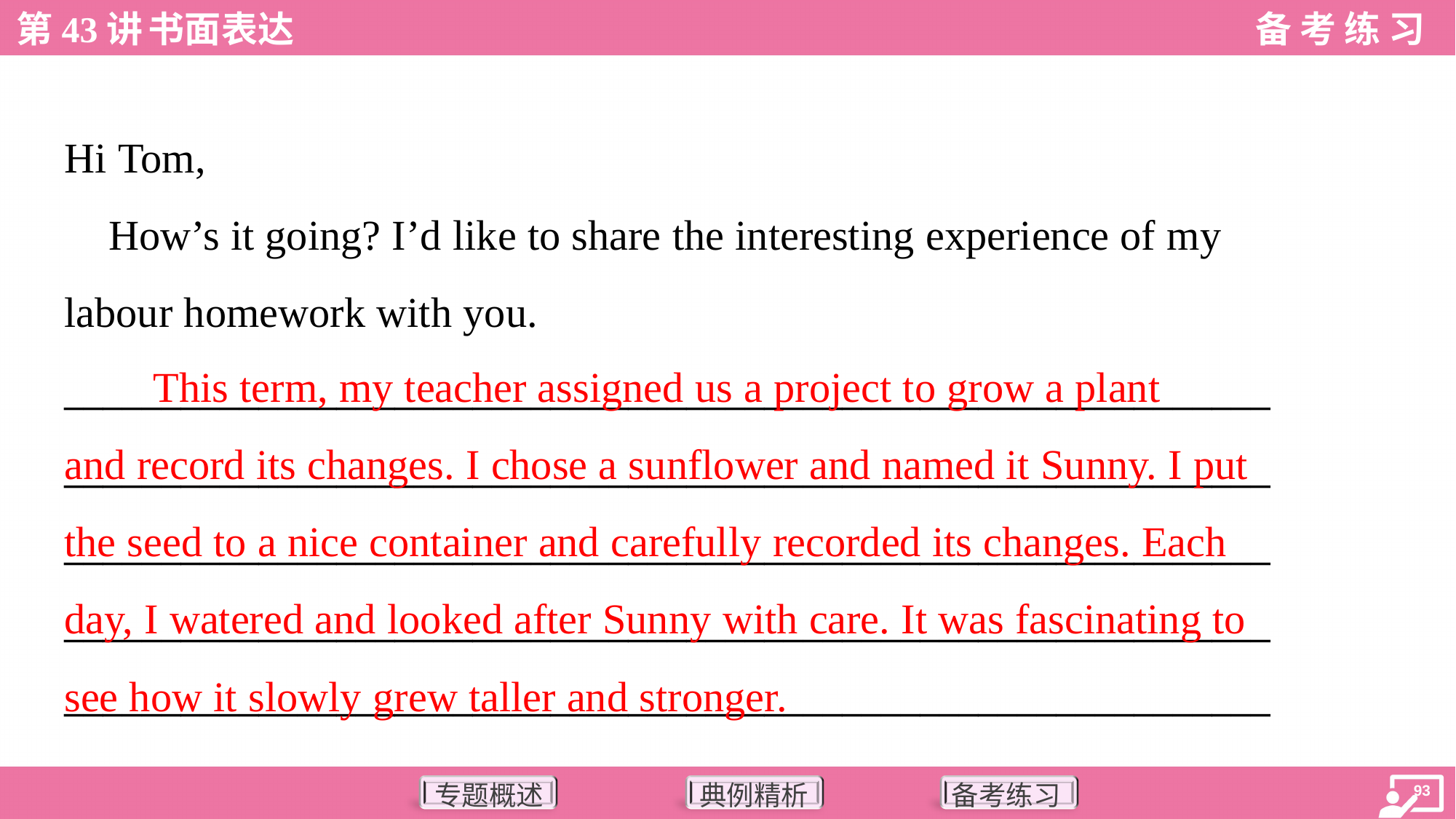

Hi Tom,
    How’s it going? I’d like to share the interesting experience of my
labour homework with you.
______________________________________________________________
______________________________________________________________
______________________________________________________________
______________________________________________________________
______________________________________________________________
        This term, my teacher assigned us a project to grow a plant
and record its changes. I chose a sunflower and named it Sunny. I put
the seed to a nice container and carefully recorded its changes. Each
day, I watered and looked after Sunny with care. It was fascinating to
see how it slowly grew taller and stronger.